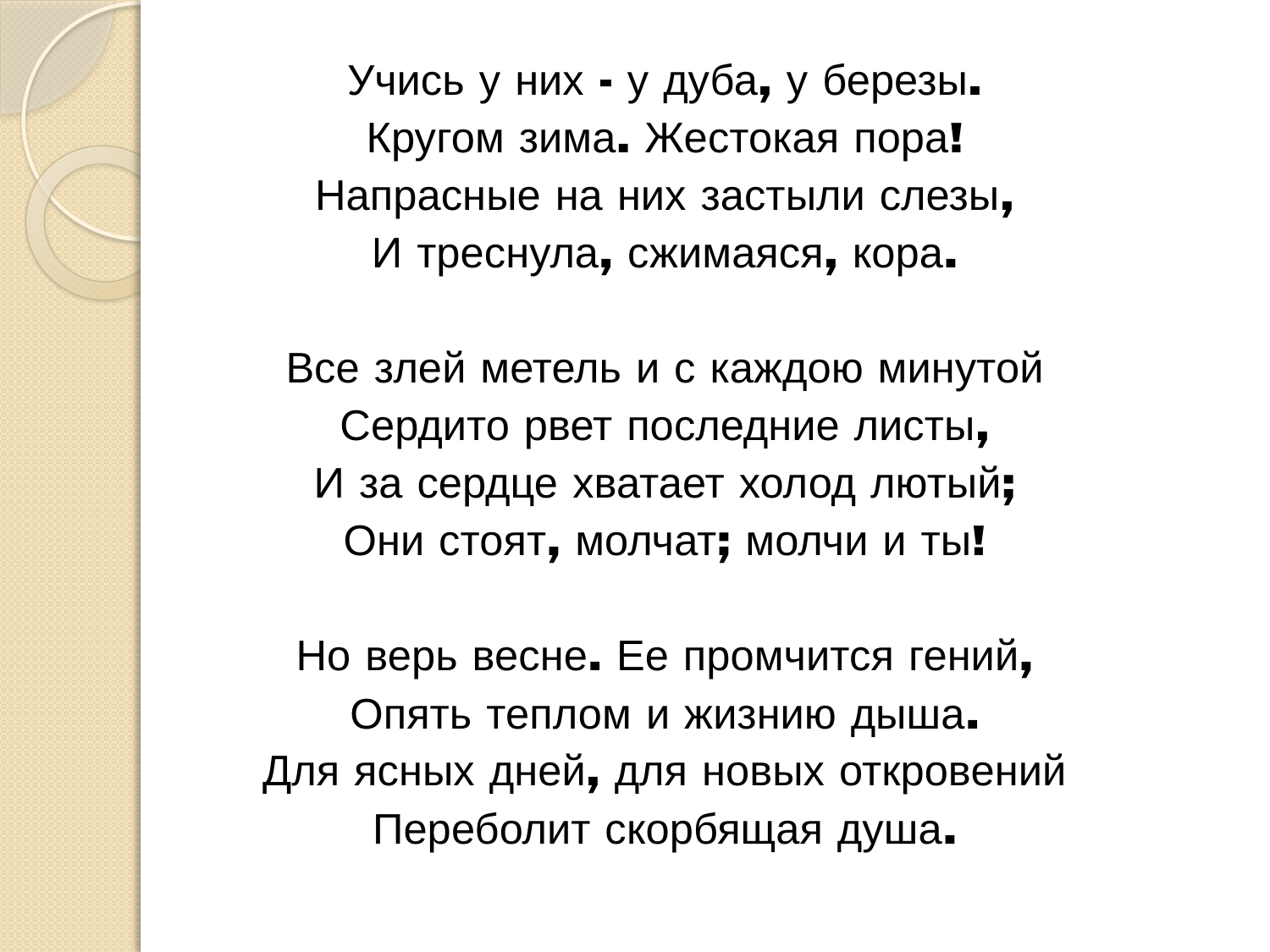

Учись у них - у дуба, у березы.
Кругом зима. Жестокая пора!
Напрасные на них застыли слезы,
И треснула, сжимаяся, кора.

Все злей метель и с каждою минутой
Сердито рвет последние листы,
И за сердце хватает холод лютый;
Они стоят, молчат; молчи и ты!

Но верь весне. Ее промчится гений,
Опять теплом и жизнию дыша.
Для ясных дней, для новых откровений
Переболит скорбящая душа.